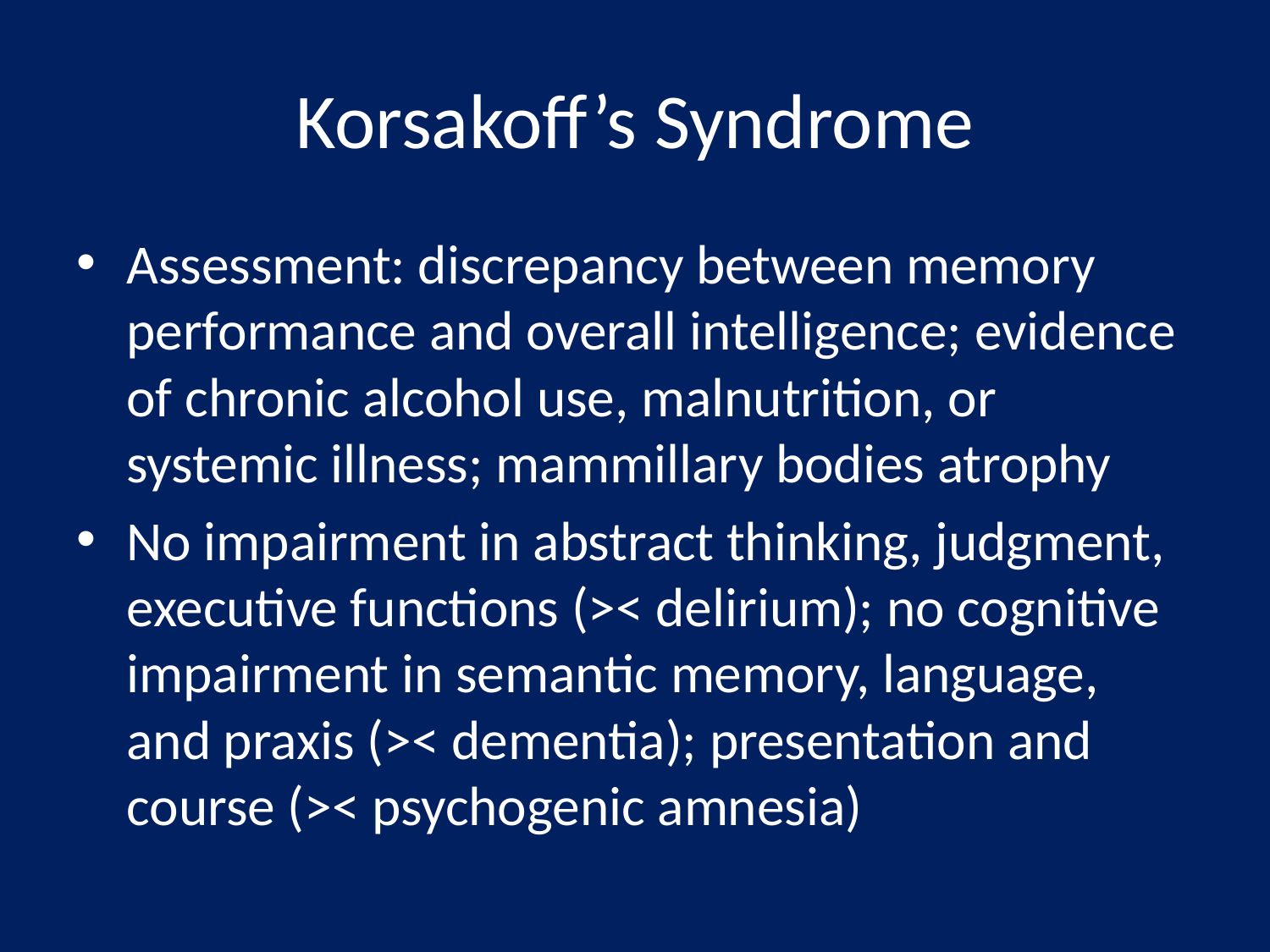

# Korsakoff’s Syndrome
Assessment: discrepancy between memory performance and overall intelligence; evidence of chronic alcohol use, malnutrition, or systemic illness; mammillary bodies atrophy
No impairment in abstract thinking, judgment, executive functions (>< delirium); no cognitive impairment in semantic memory, language, and praxis (>< dementia); presentation and course (>< psychogenic amnesia)